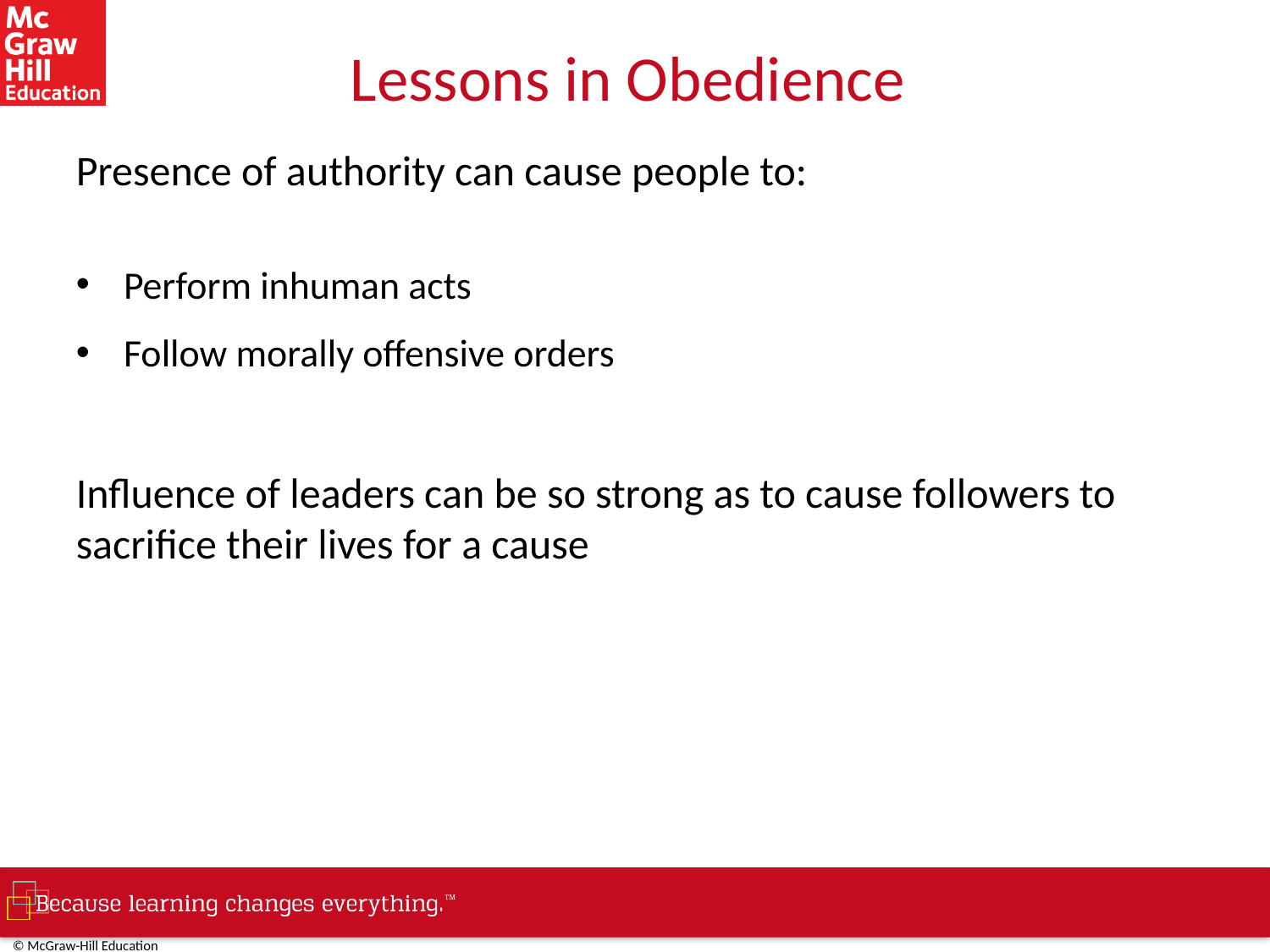

# Lessons in Obedience
Presence of authority can cause people to:

Perform inhuman acts
Follow morally offensive orders

Influence of leaders can be so strong as to cause followers to sacrifice their lives for a cause